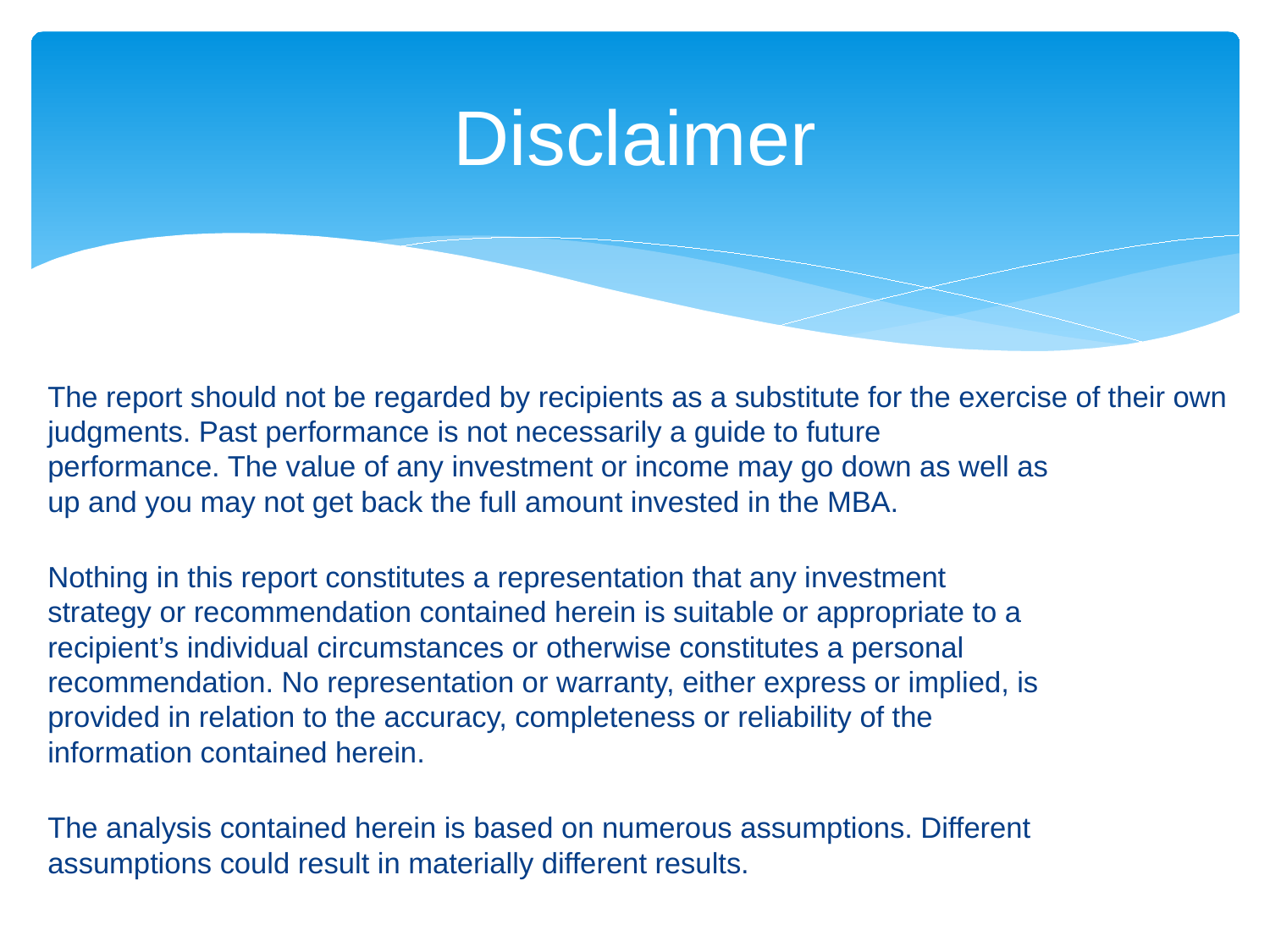

# Disclaimer
The report should not be regarded by recipients as a substitute for the exercise of their own judgments. Past performance is not necessarily a guide to future
performance. The value of any investment or income may go down as well as
up and you may not get back the full amount invested in the MBA.
Nothing in this report constitutes a representation that any investment
strategy or recommendation contained herein is suitable or appropriate to a
recipient’s individual circumstances or otherwise constitutes a personal
recommendation. No representation or warranty, either express or implied, is
provided in relation to the accuracy, completeness or reliability of the
information contained herein.
The analysis contained herein is based on numerous assumptions. Different
assumptions could result in materially different results.